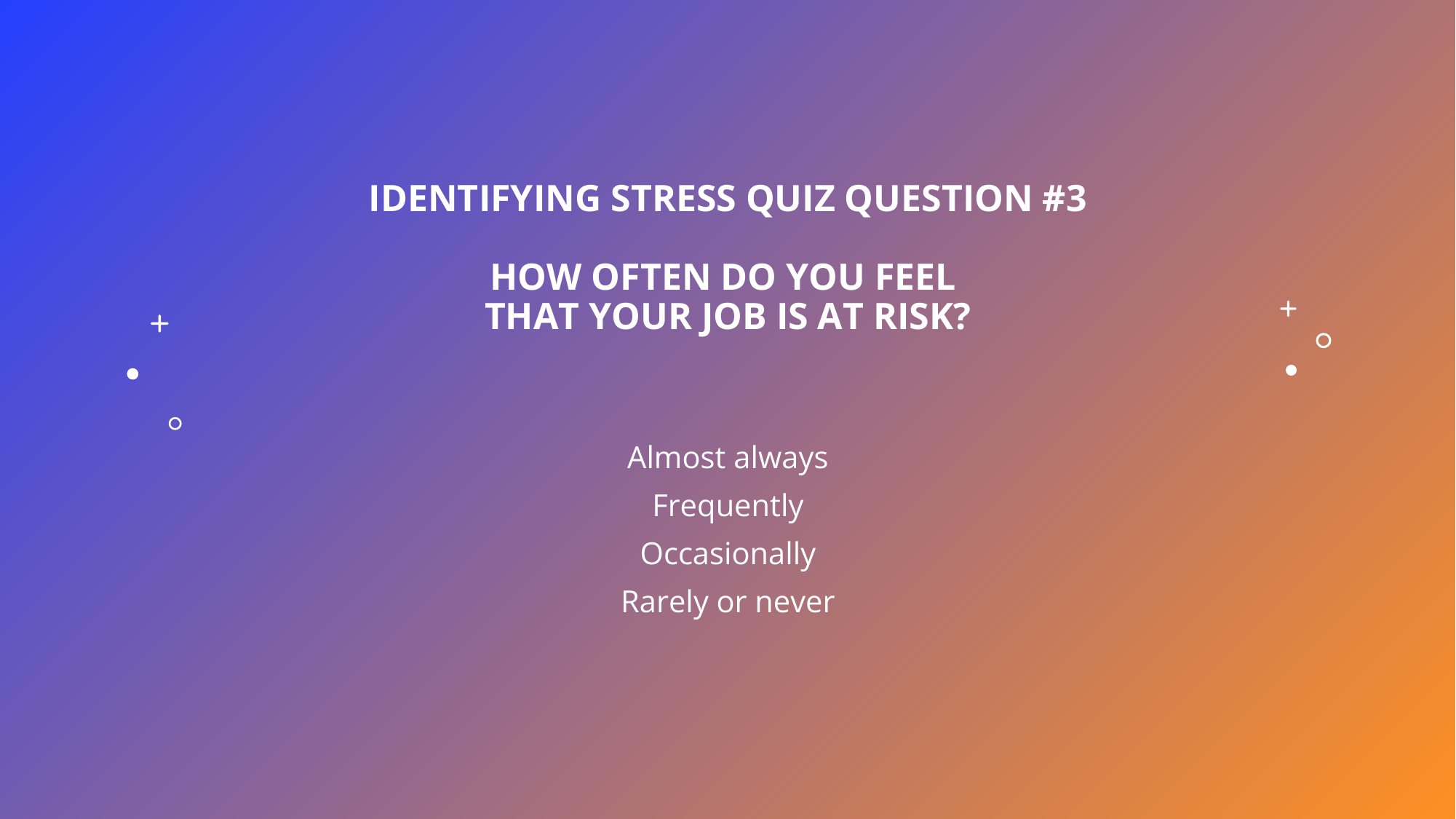

# IDENTIFYING STRESS QUIZ QUESTION #3 HOW OFTEN DO YOU FEEL THAT YOUR JOB IS AT RISK?

Almost always
Frequently
Occasionally
Rarely or never